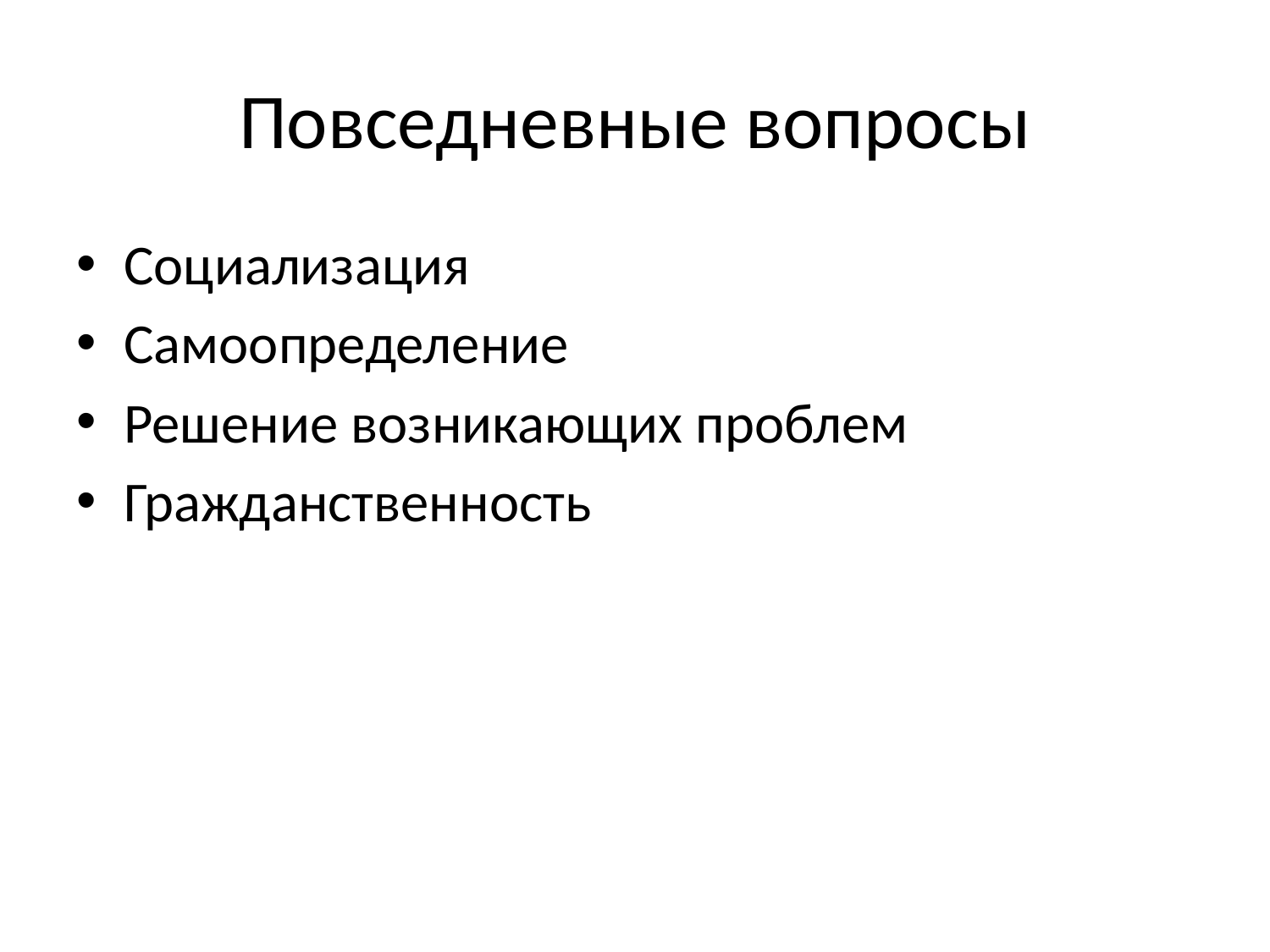

# Повседневные вопросы
Социализация
Самоопределение
Решение возникающих проблем
Гражданственность